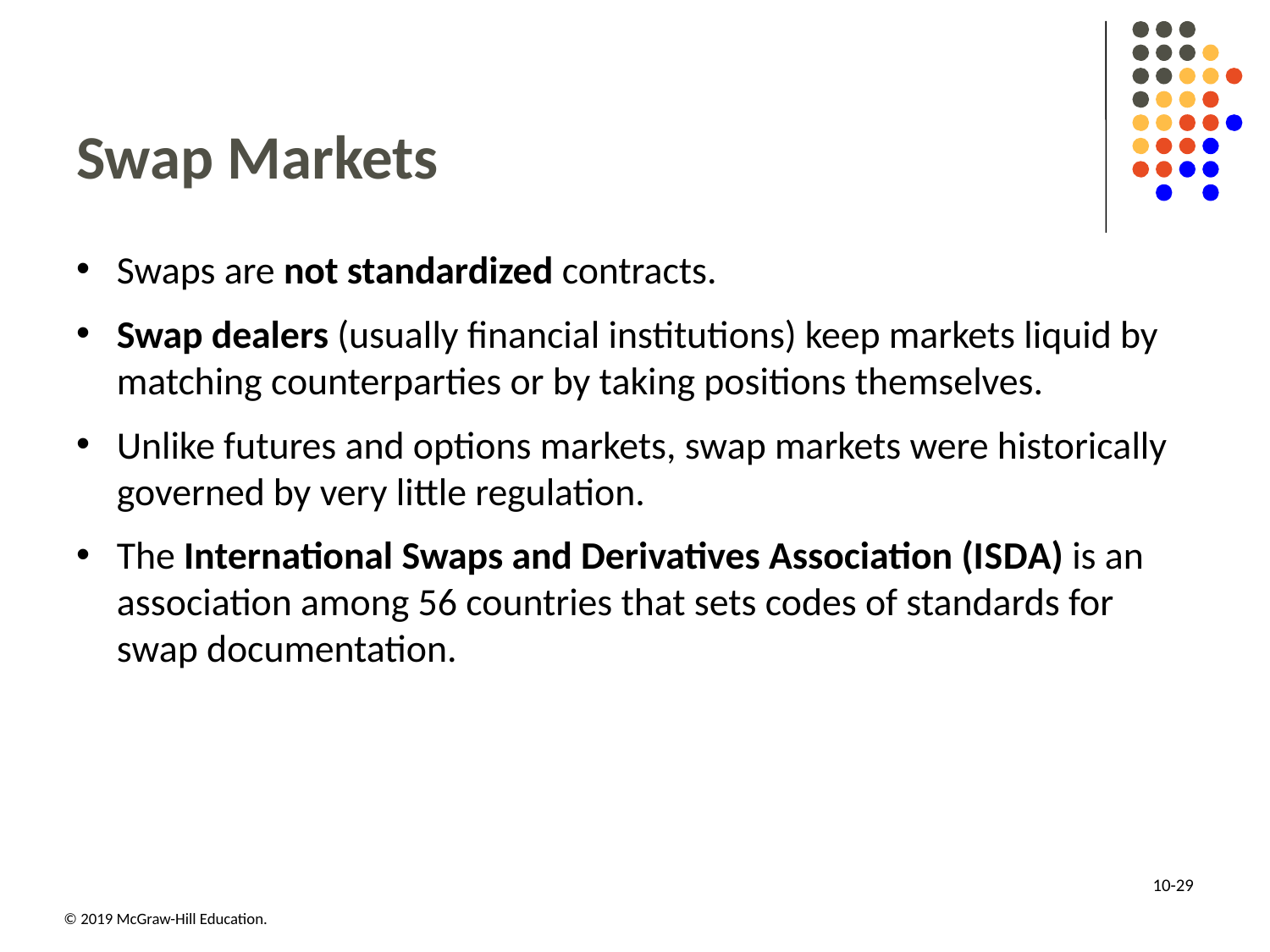

# Swap Markets
Swaps are not standardized contracts.
Swap dealers (usually financial institutions) keep markets liquid by matching counterparties or by taking positions themselves.
Unlike futures and options markets, swap markets were historically governed by very little regulation.
The International Swaps and Derivatives Association (I S D A) is an association among 56 countries that sets codes of standards for swap documentation.
10-29